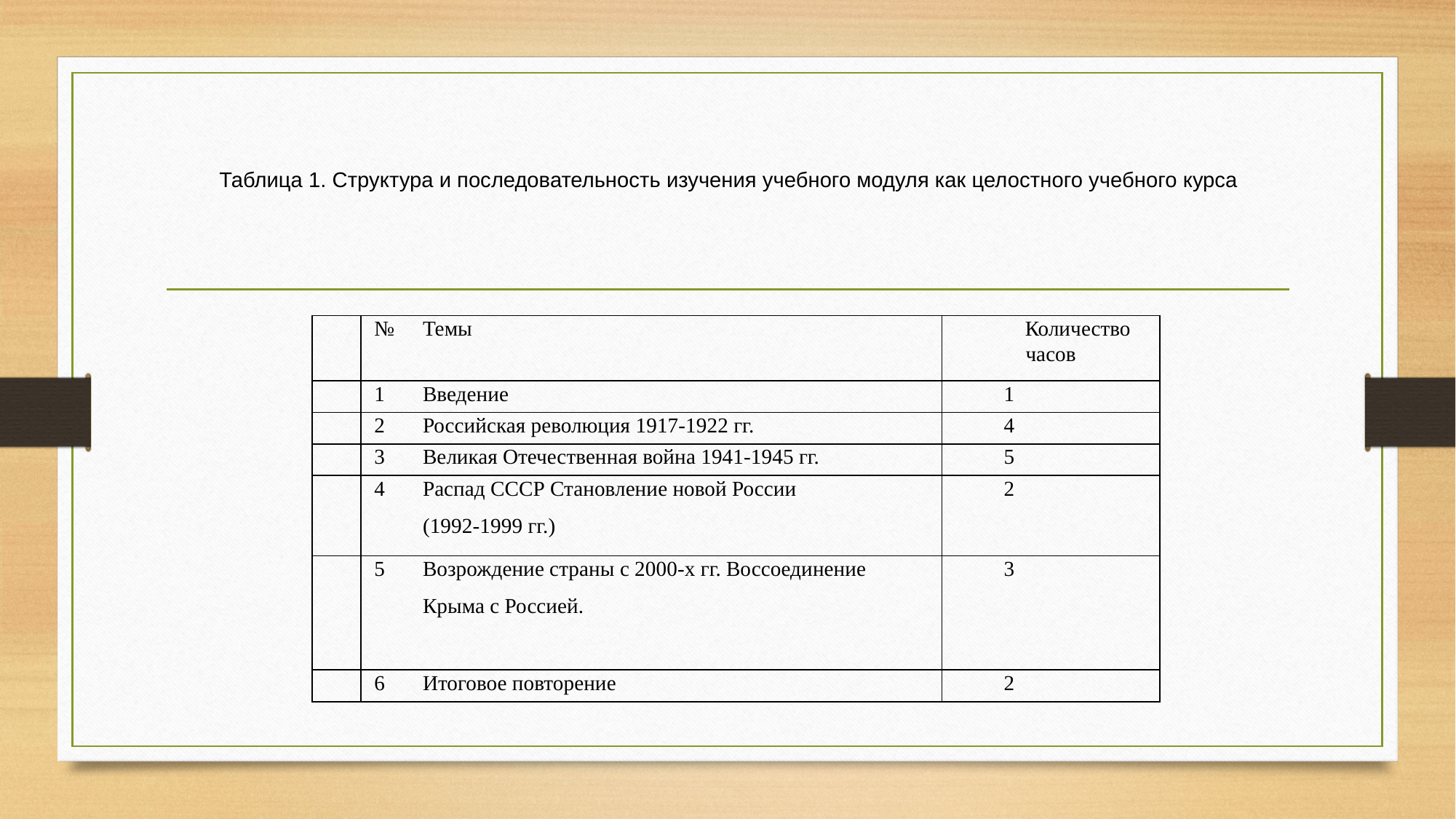

# Таблица 1. Структура и последовательность изучения учебного модуля как целостного учебного курса

| № | Темы | Количество часов |
| --- | --- | --- |
| 1 | Введение | 1 |
| 2 | Российская революция 1917-1922 гг. | 4 |
| 3 | Великая Отечественная война 1941-1945 гг. | 5 |
| 4 | Распад СССР Становление новой России (1992-1999 гг.) | 2 |
| 5 | Возрождение страны с 2000-х гг. Воссоединение Крыма с Россией. | 3 |
| 6 | Итоговое повторение | 2 |